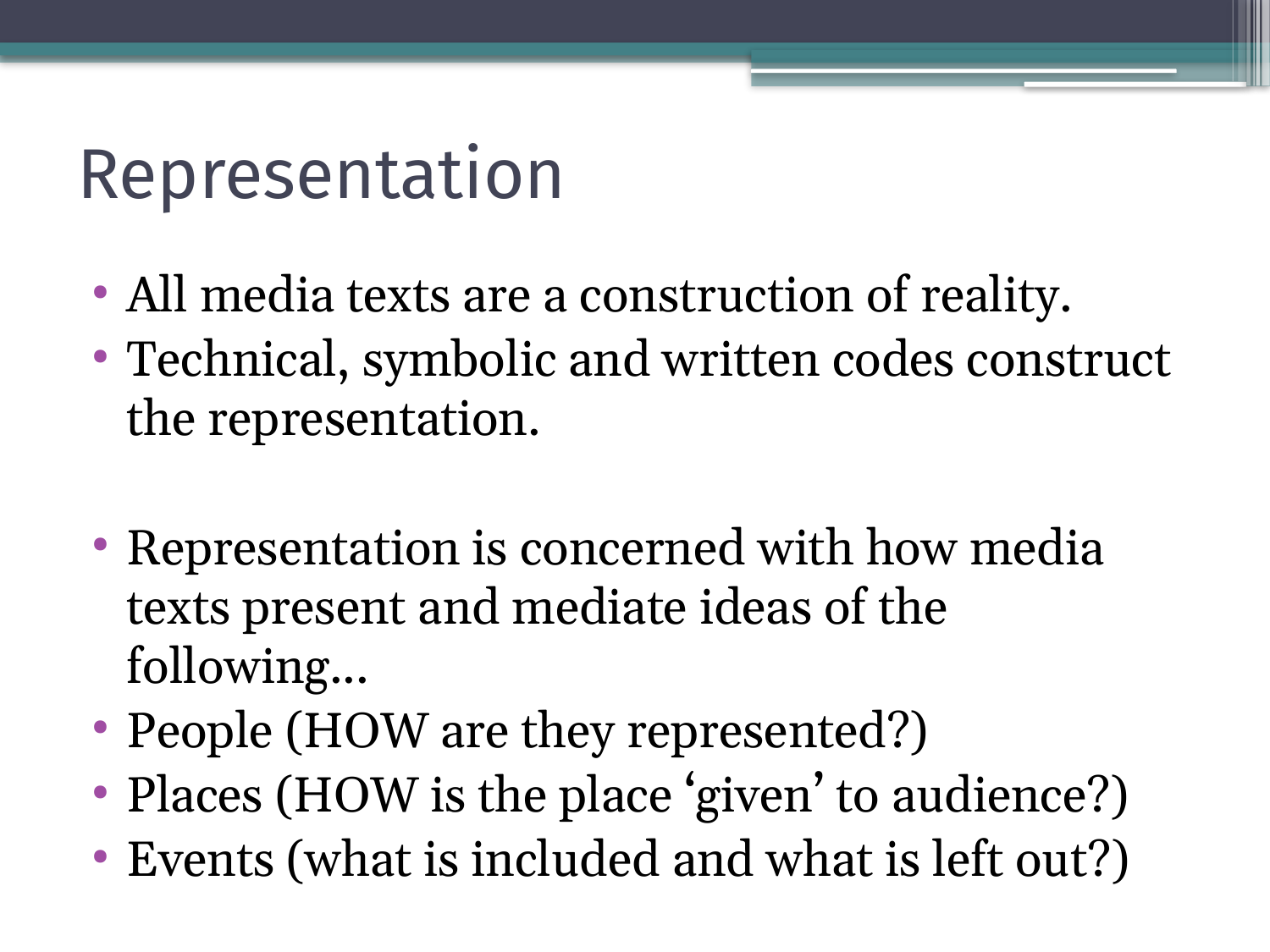

# Representation
All media texts are a construction of reality.
Technical, symbolic and written codes construct the representation.

Representation is concerned with how media texts present and mediate ideas of the following...
People (HOW are they represented?)
Places (HOW is the place ‘given’ to audience?)
Events (what is included and what is left out?)